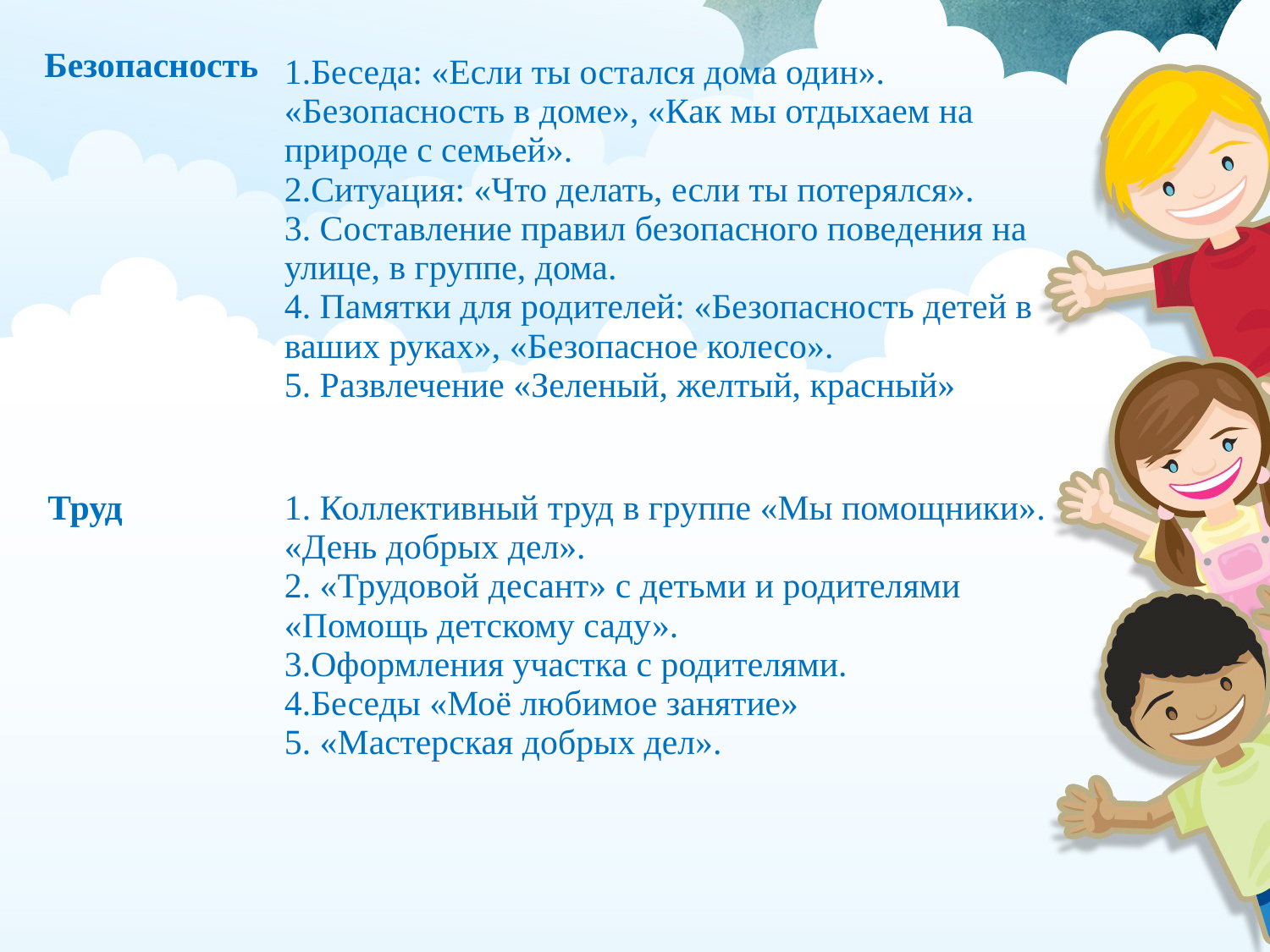

| Безопасность | 1.Беседа: «Если ты остался дома один». «Безопасность в доме», «Как мы отдыхаем на природе с семьей». 2.Ситуация: «Что делать, если ты потерялся». 3. Составление правил безопасного поведения на улице, в группе, дома. 4. Памятки для родителей: «Безопасность детей в ваших руках», «Безопасное колесо». 5. Развлечение «Зеленый, желтый, красный» |
| --- | --- |
| Труд | 1. Коллективный труд в группе «Мы помощники». «День добрых дел». 2. «Трудовой десант» с детьми и родителями «Помощь детскому саду». 3.Оформления участка с родителями. 4.Беседы «Моё любимое занятие» 5. «Мастерская добрых дел». |